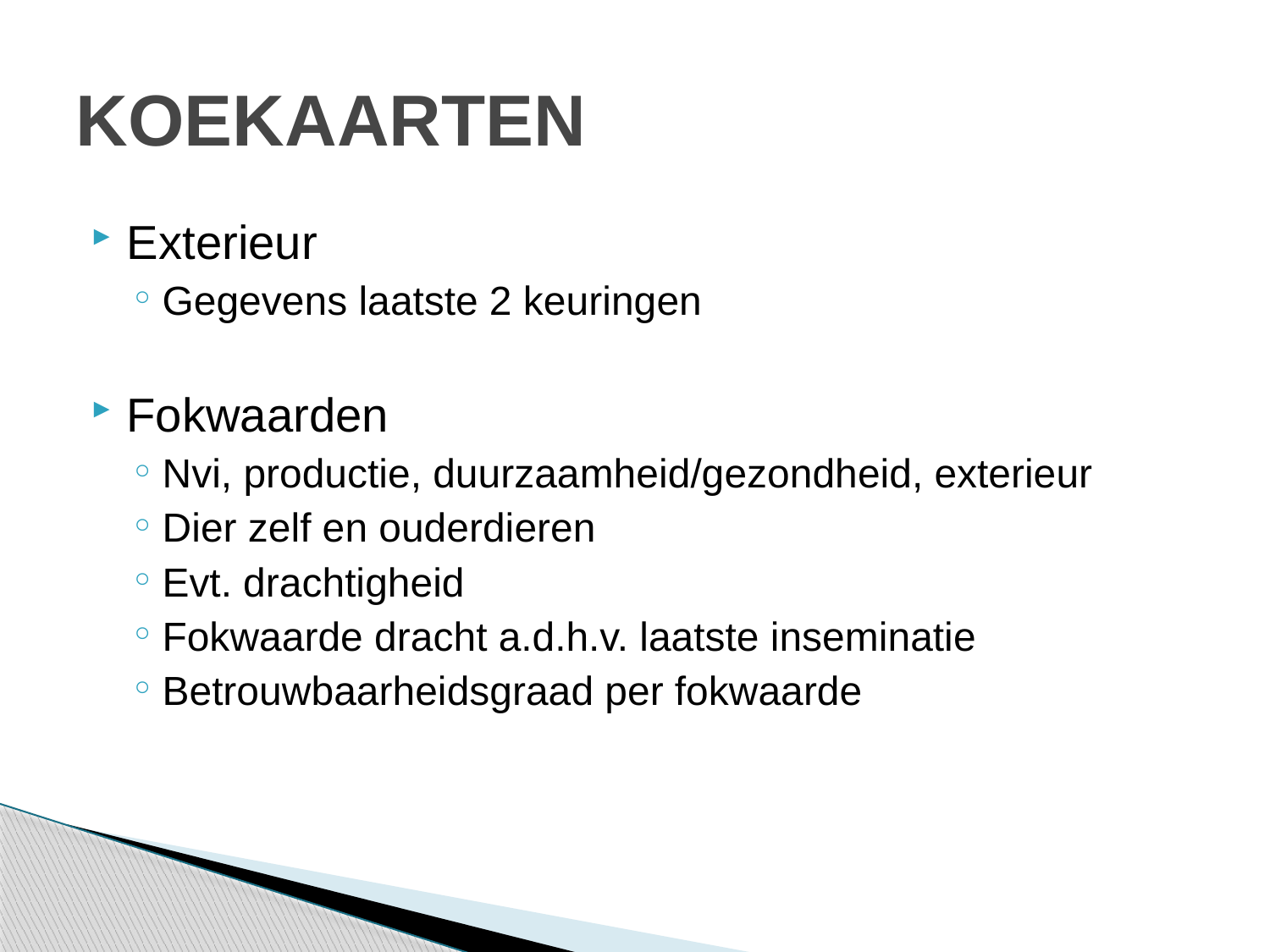

# KOEKAARTEN
Exterieur
Gegevens laatste 2 keuringen

Fokwaarden
Nvi, productie, duurzaamheid/gezondheid, exterieur
Dier zelf en ouderdieren
Evt. drachtigheid
Fokwaarde dracht a.d.h.v. laatste inseminatie
Betrouwbaarheidsgraad per fokwaarde